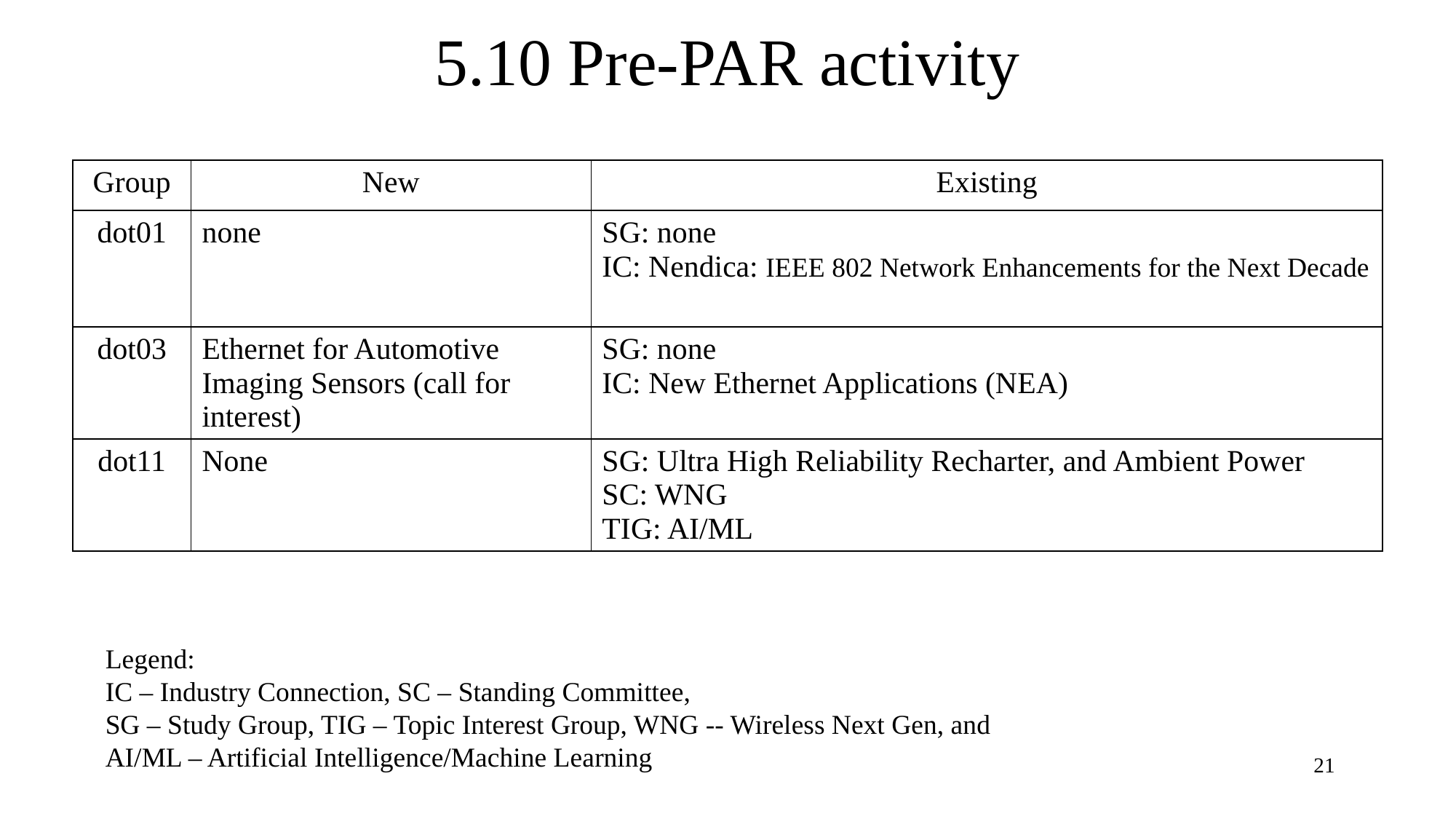

# 5.10 Pre-PAR activity
| Group | New | Existing |
| --- | --- | --- |
| dot01 | none | SG: none IC: Nendica: IEEE 802 Network Enhancements for the Next Decade |
| dot03 | Ethernet for Automotive Imaging Sensors (call for interest) | SG: none IC: New Ethernet Applications (NEA) |
| dot11 | None | SG: Ultra High Reliability Recharter, and Ambient Power SC: WNG TIG: AI/ML |
Legend:
IC – Industry Connection, SC – Standing Committee,
SG – Study Group, TIG – Topic Interest Group, WNG -- Wireless Next Gen, and
AI/ML – Artificial Intelligence/Machine Learning
21